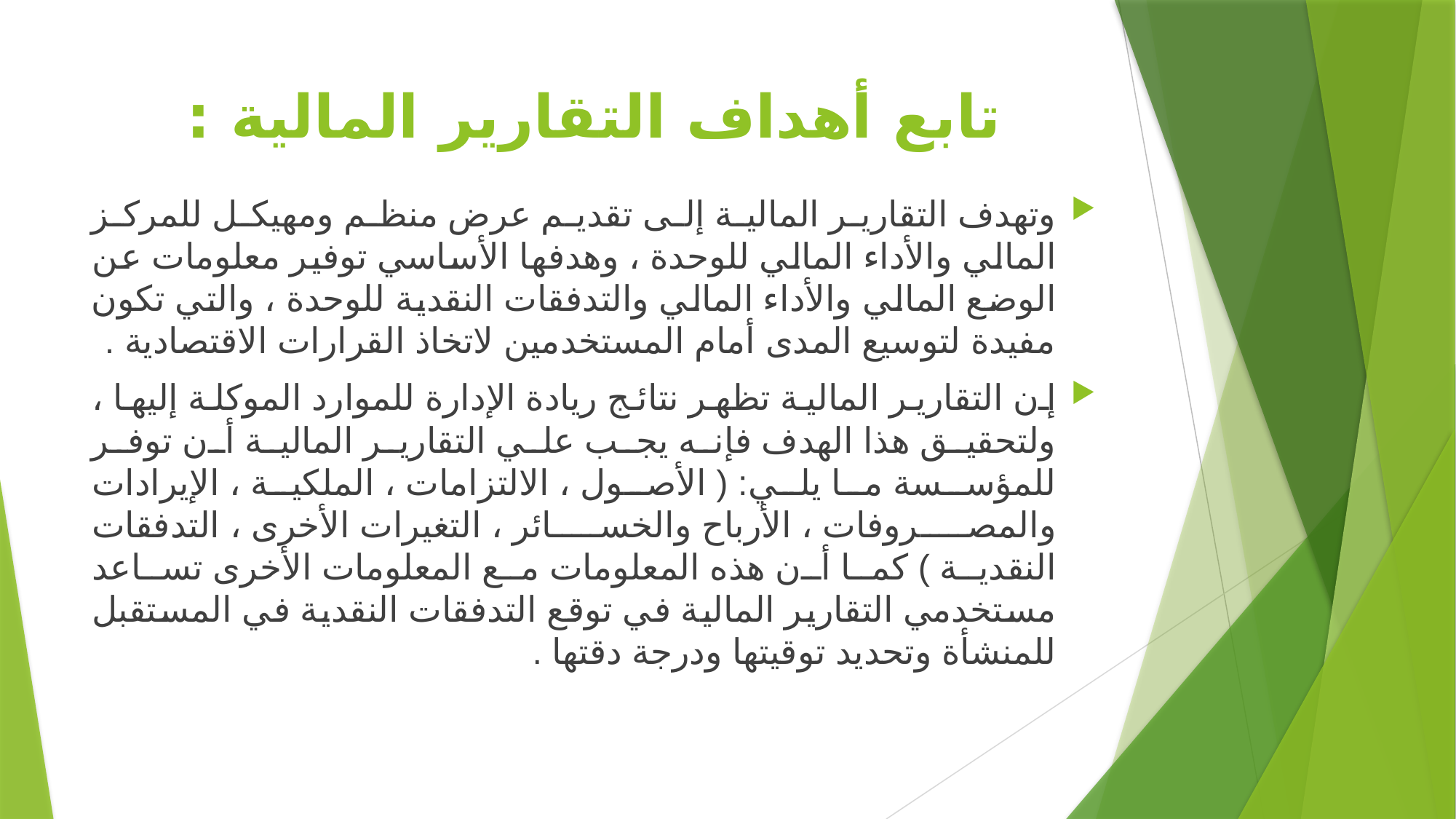

# تابع أهداف التقارير المالية :
وتهدف التقارير المالية إلى تقديم عرض منظم ومهيكل للمركز المالي والأداء المالي للوحدة ، وهدفها الأساسي توفير معلومات عن الوضع المالي والأداء المالي والتدفقات النقدية للوحدة ، والتي تكون مفيدة لتوسيع المدى أمام المستخدمين لاتخاذ القرارات الاقتصادية .
إن التقارير المالية تظهر نتائج ريادة الإدارة للموارد الموكلة إليها ، ولتحقيق هذا الهدف فإنه يجب علي التقارير المالية أن توفر للمؤسسة ما يلي: ( الأصول ، الالتزامات ، الملكية ، الإيرادات والمصروفات ، الأرباح والخسائر ، التغيرات الأخرى ، التدفقات النقدية ) كما أن هذه المعلومات مع المعلومات الأخرى تساعد مستخدمي التقارير المالية في توقع التدفقات النقدية في المستقبل للمنشأة وتحديد توقيتها ودرجة دقتها .